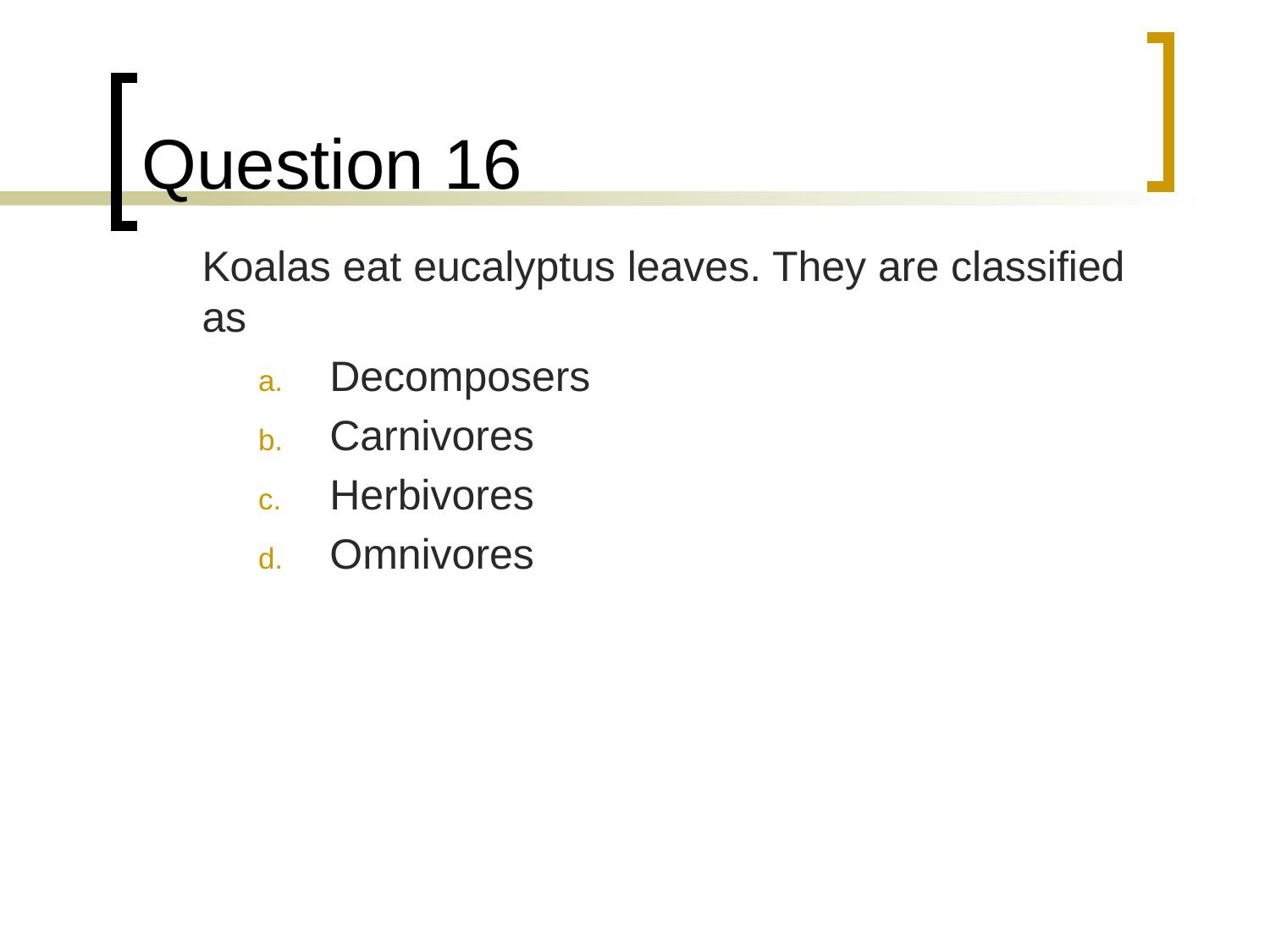

# Question 16
	Koalas eat eucalyptus leaves. They are classified as
Decomposers
Carnivores
Herbivores
Omnivores